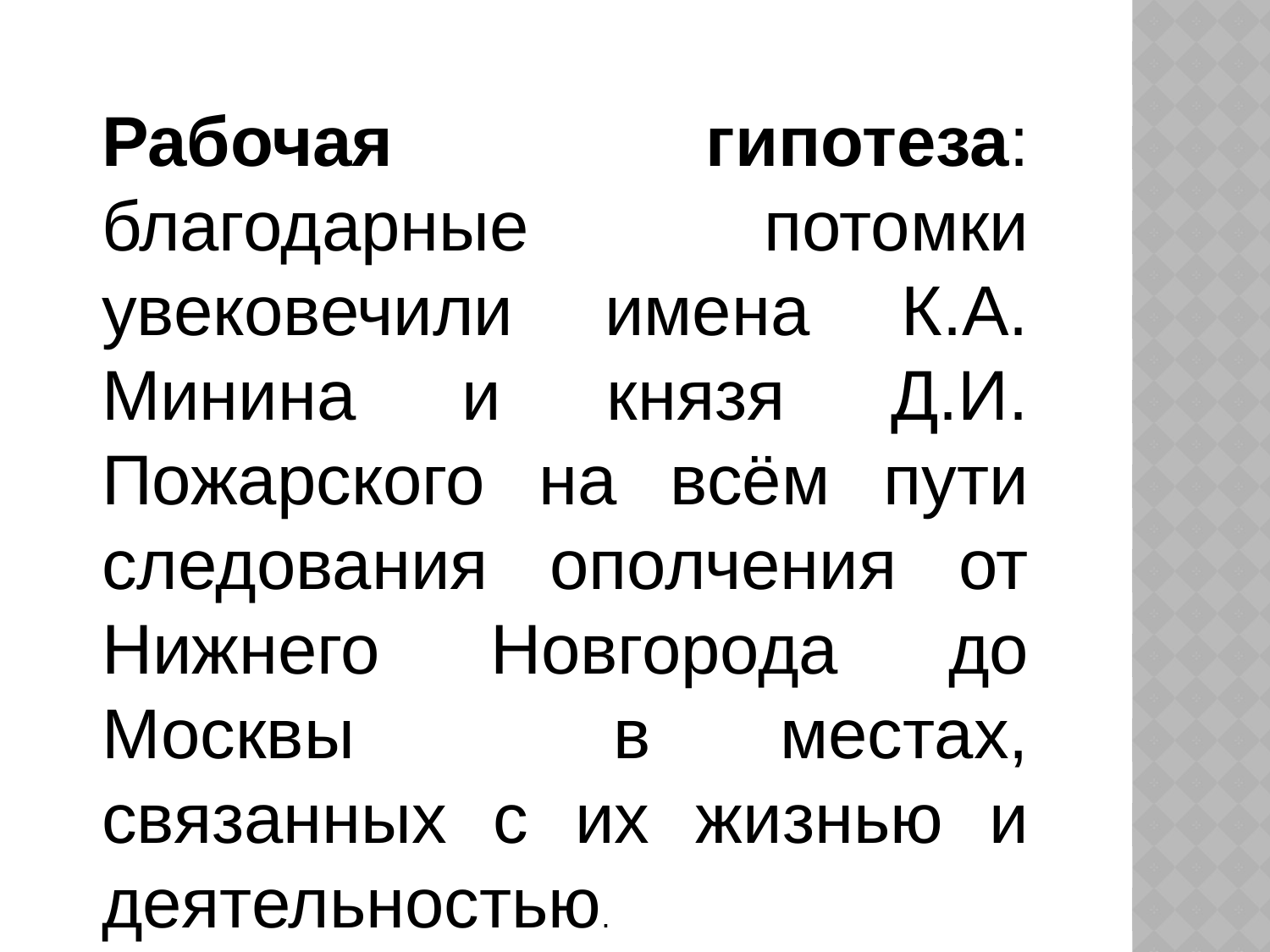

Рабочая гипотеза: благодарные потомки увековечили имена К.А. Минина и князя Д.И. Пожарского на всём пути следования ополчения от Нижнего Новгорода до Москвы  в местах, связанных с их жизнью и деятельностью.